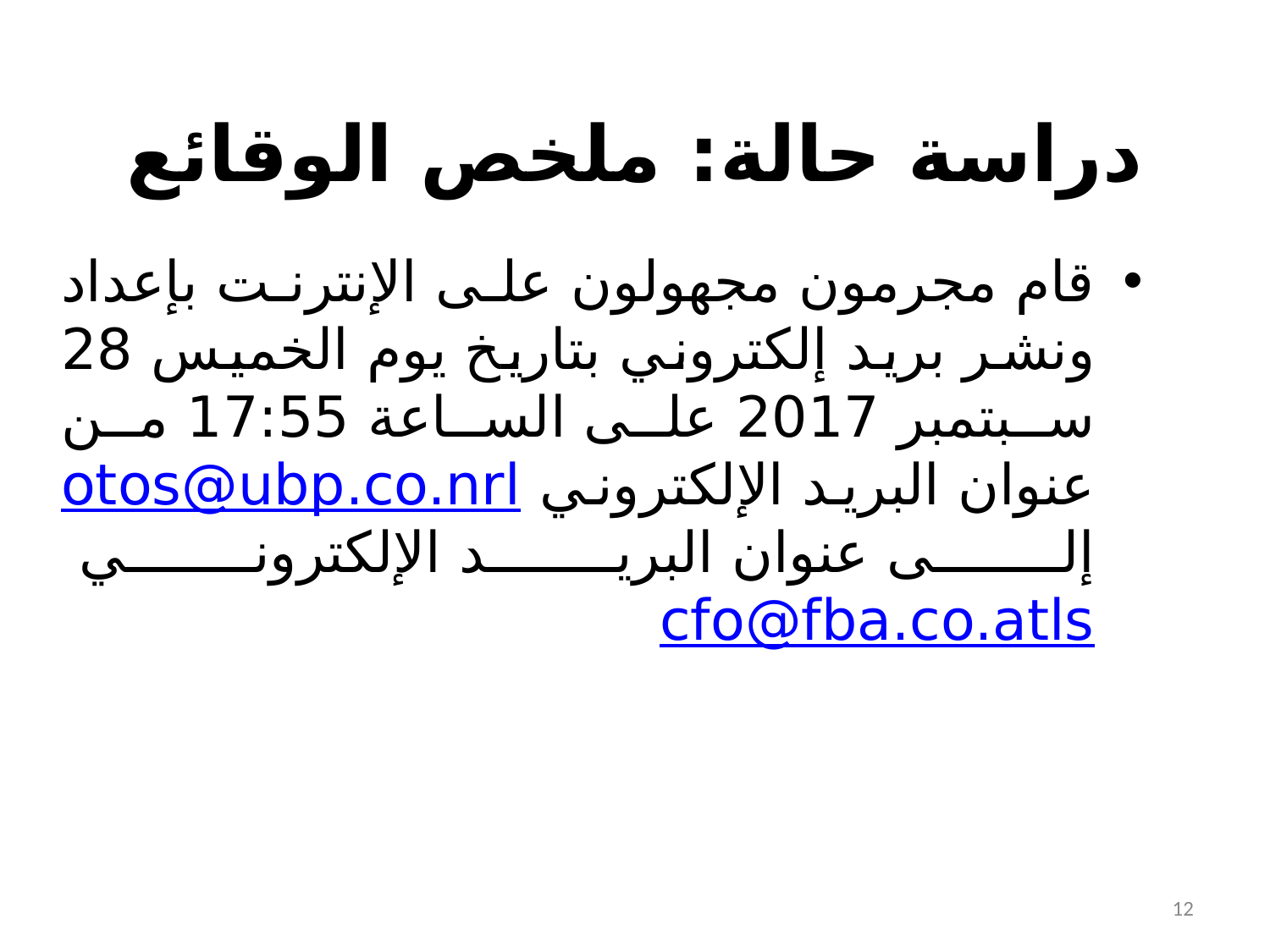

# دراسة حالة: ملخص الوقائع
قام مجرمون مجهولون على الإنترنت بإعداد ونشر بريد إلكتروني بتاريخ يوم الخميس 28 سبتمبر 2017 على الساعة 17:55 من عنوان البريد الإلكتروني otos@ubp.co.nrl إلى عنوان البريد الإلكتروني cfo@fba.co.atls
12